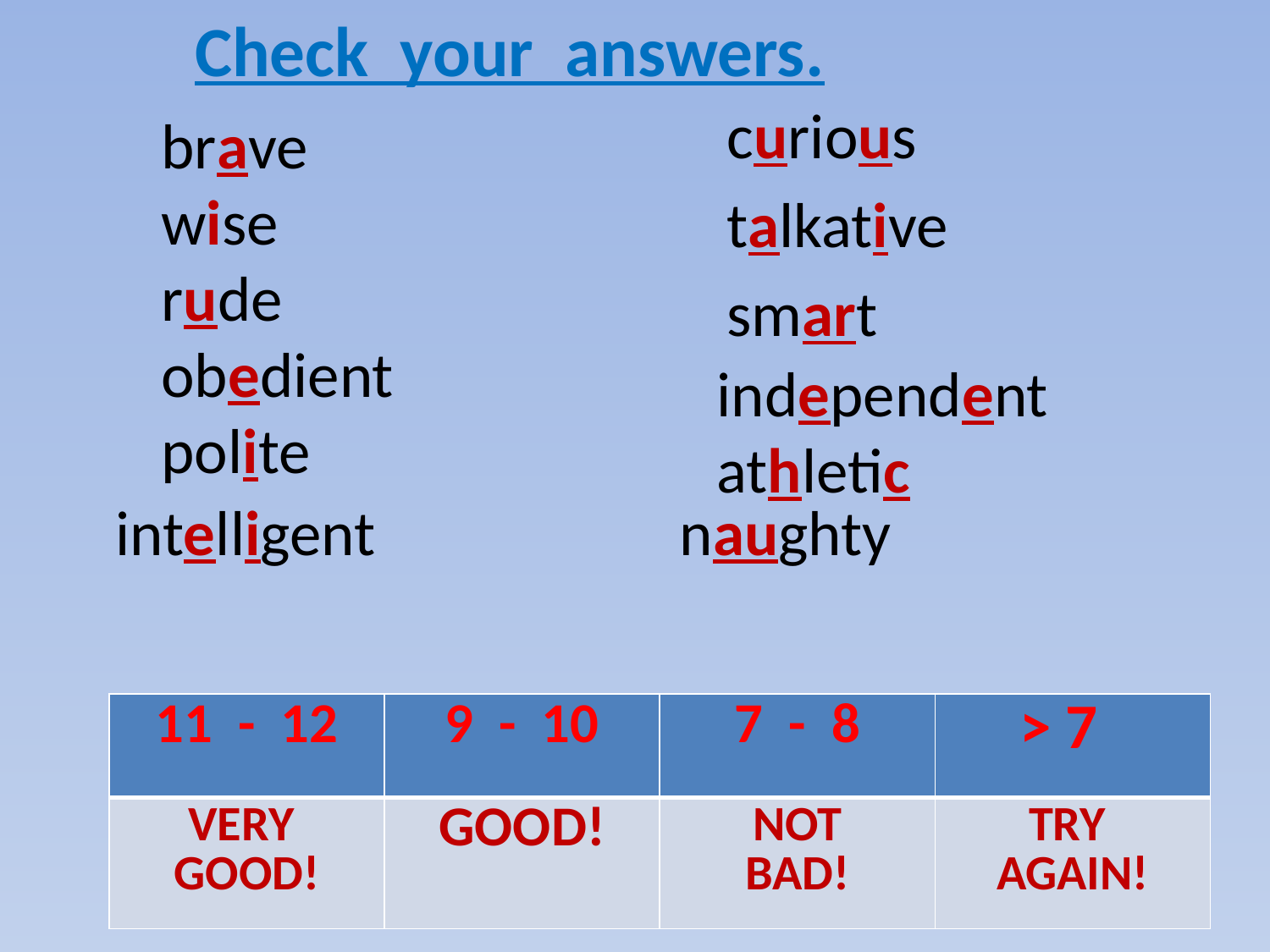

Check  your  answers.
curious
talkative
smart
brave
wise
rude
obedient
polite
independent
athletic
intelligent
naughty
| 11 - 12 | 9 - 10 | 7 - 8 | > 7 |
| --- | --- | --- | --- |
| VERY GOOD! | GOOD! | NOT BAD! | TRY AGAIN! |